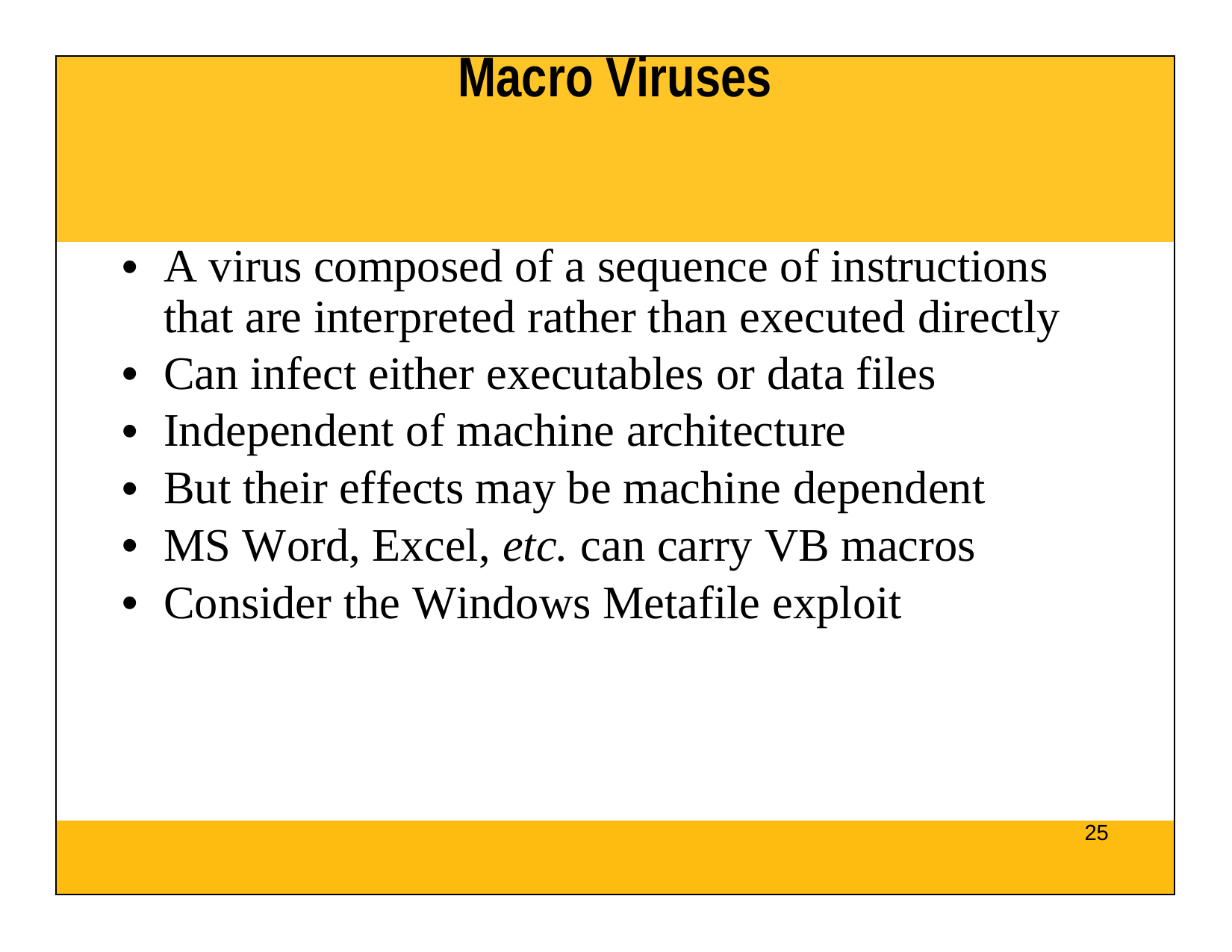

| Macro Viruses |
| --- |
| A virus composed of a sequence of instructions that are interpreted rather than executed directly Can infect either executables or data files Independent of machine architecture But their effects may be machine dependent MS Word, Excel, etc. can carry VB macros Consider the Windows Metafile exploit |
| 25 |